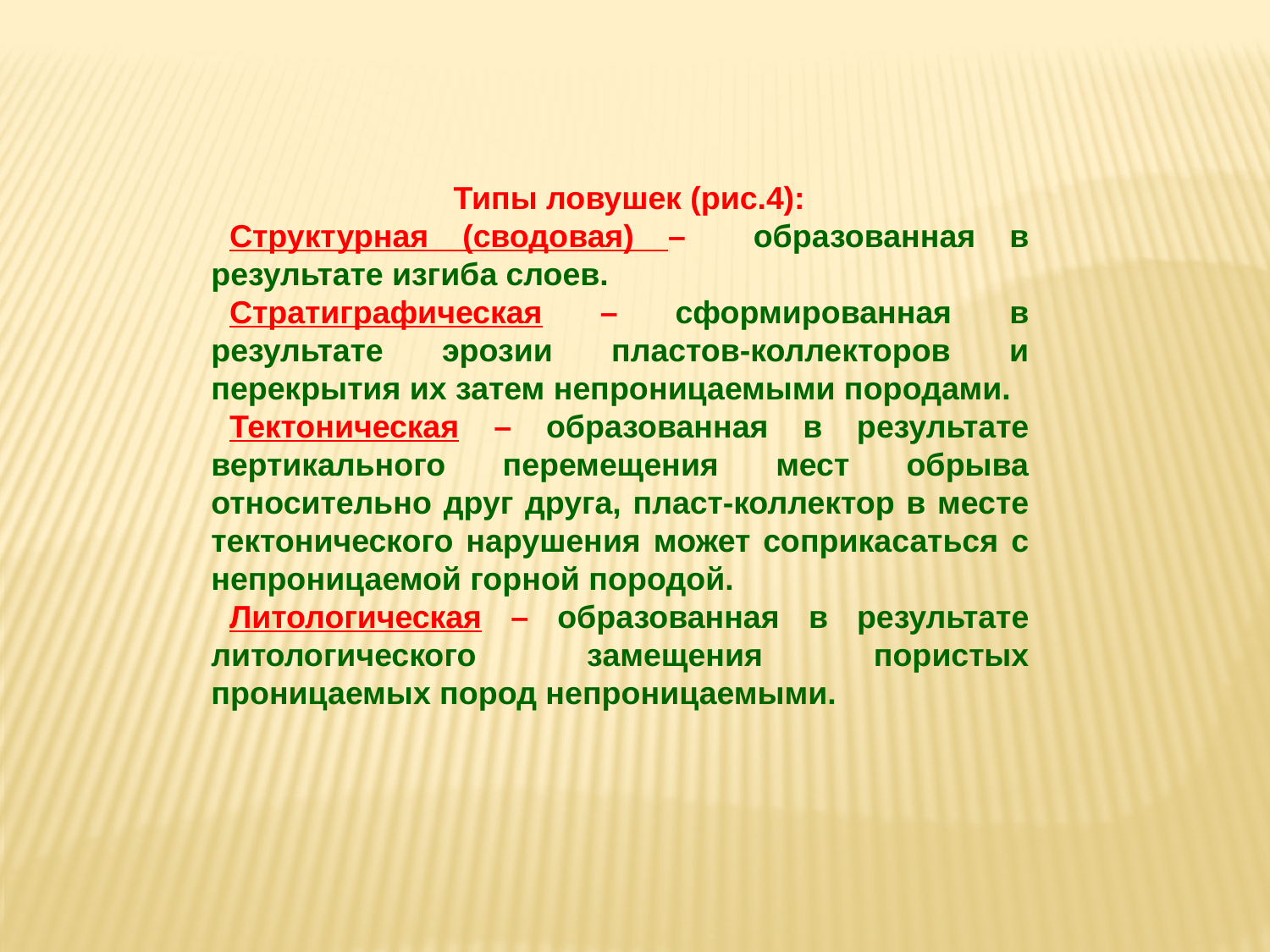

Типы ловушек (рис.4):
Структурная (сводовая) –  образованная в результате изгиба слоев.
Стратиграфическая – сформированная в результате эрозии пластов-коллекторов и перекрытия их затем непроницаемыми породами.
Тектоническая – образованная в результате вертикального перемещения мест обрыва относительно друг друга, пласт-коллектор в месте тектонического нарушения может соприкасаться с непроницаемой горной породой.
Литологическая – образованная в результате литологического замещения пористых проницаемых пород непроницаемыми.